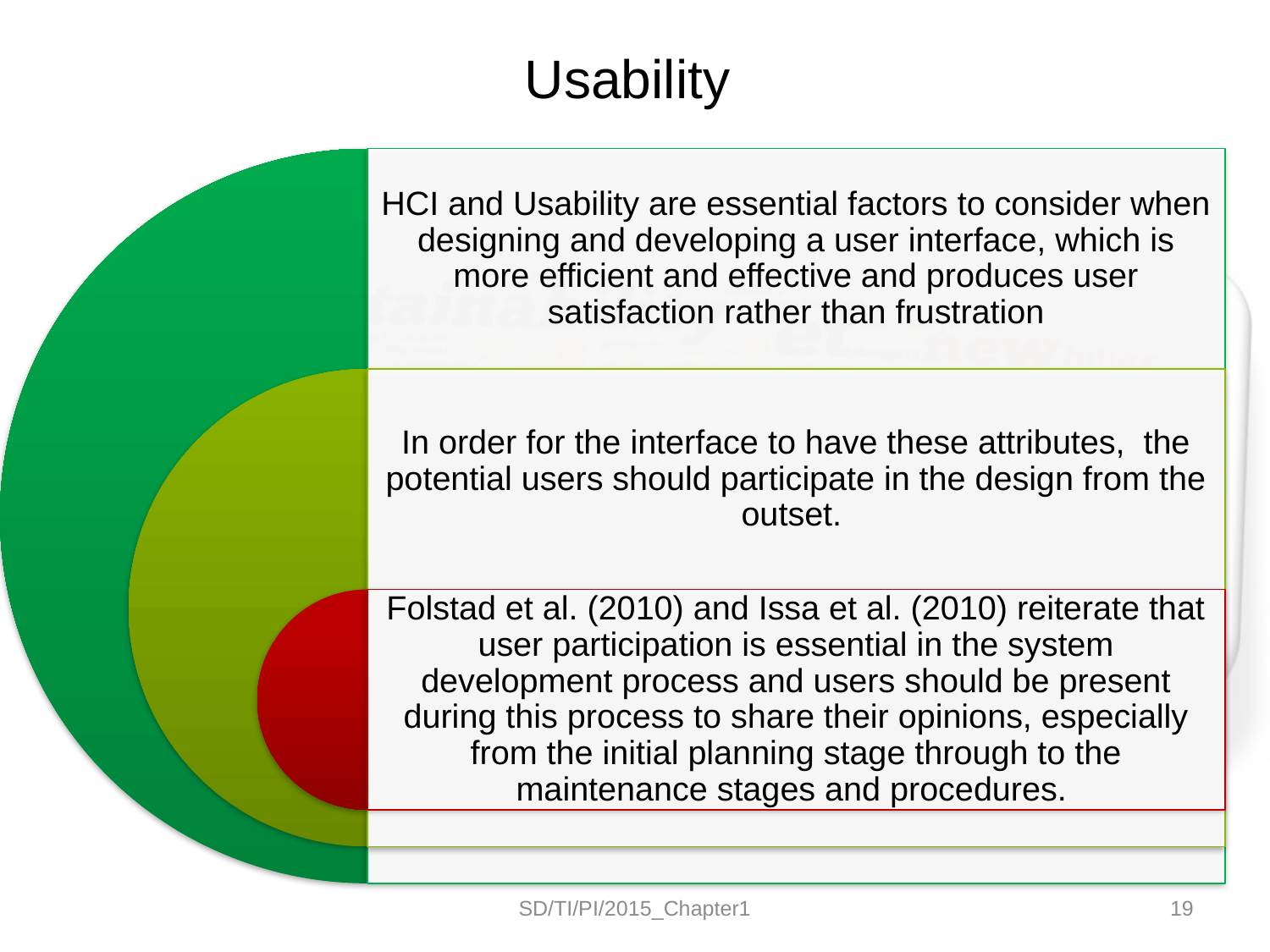

# Usability
HCI and Usability are essential factors to consider when designing and developing a user interface, which is more efficient and effective and produces user satisfaction rather than frustration
In order for the interface to have these attributes,  the potential users should participate in the design from the outset.
Folstad et al. (2010) and Issa et al. (2010) reiterate that user participation is essential in the system development process and users should be present during this process to share their opinions, especially from the initial planning stage through to the maintenance stages and procedures.
SD/TI/PI/2015_Chapter1
19